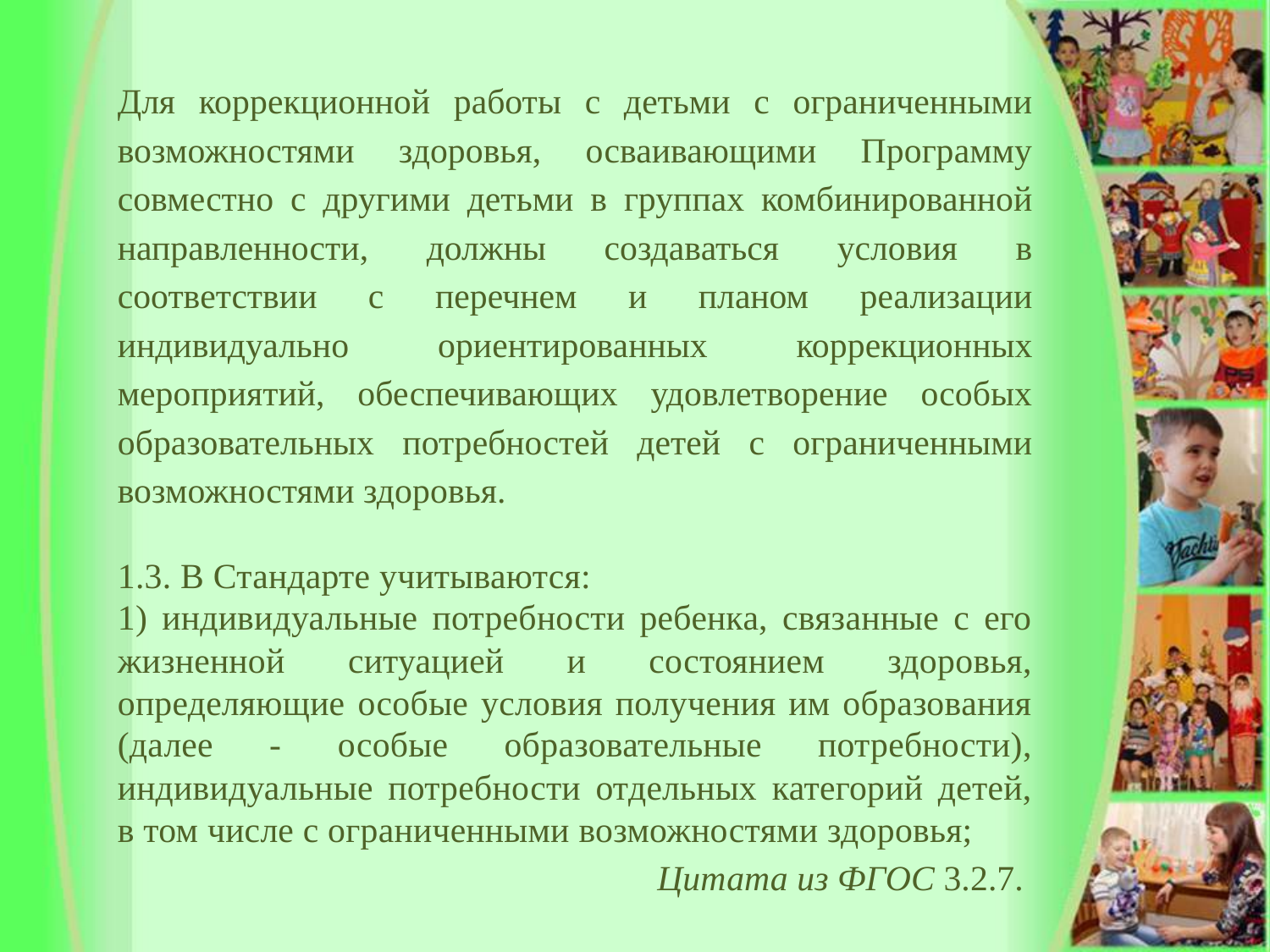

Для коррекционной работы с детьми с ограниченными возможностями здоровья, осваивающими Программу совместно с другими детьми в группах комбинированной направленности, должны создаваться условия в соответствии с перечнем и планом реализации индивидуально ориентированных коррекционных мероприятий, обеспечивающих удовлетворение особых образовательных потребностей детей с ограниченными возможностями здоровья.

1.3. В Стандарте учитываются:
1) индивидуальные потребности ребенка, связанные с его жизненной ситуацией и состоянием здоровья, определяющие особые условия получения им образования (далее - особые образовательные потребности), индивидуальные потребности отдельных категорий детей, в том числе с ограниченными возможностями здоровья;
 Цитата из ФГОС 3.2.7.